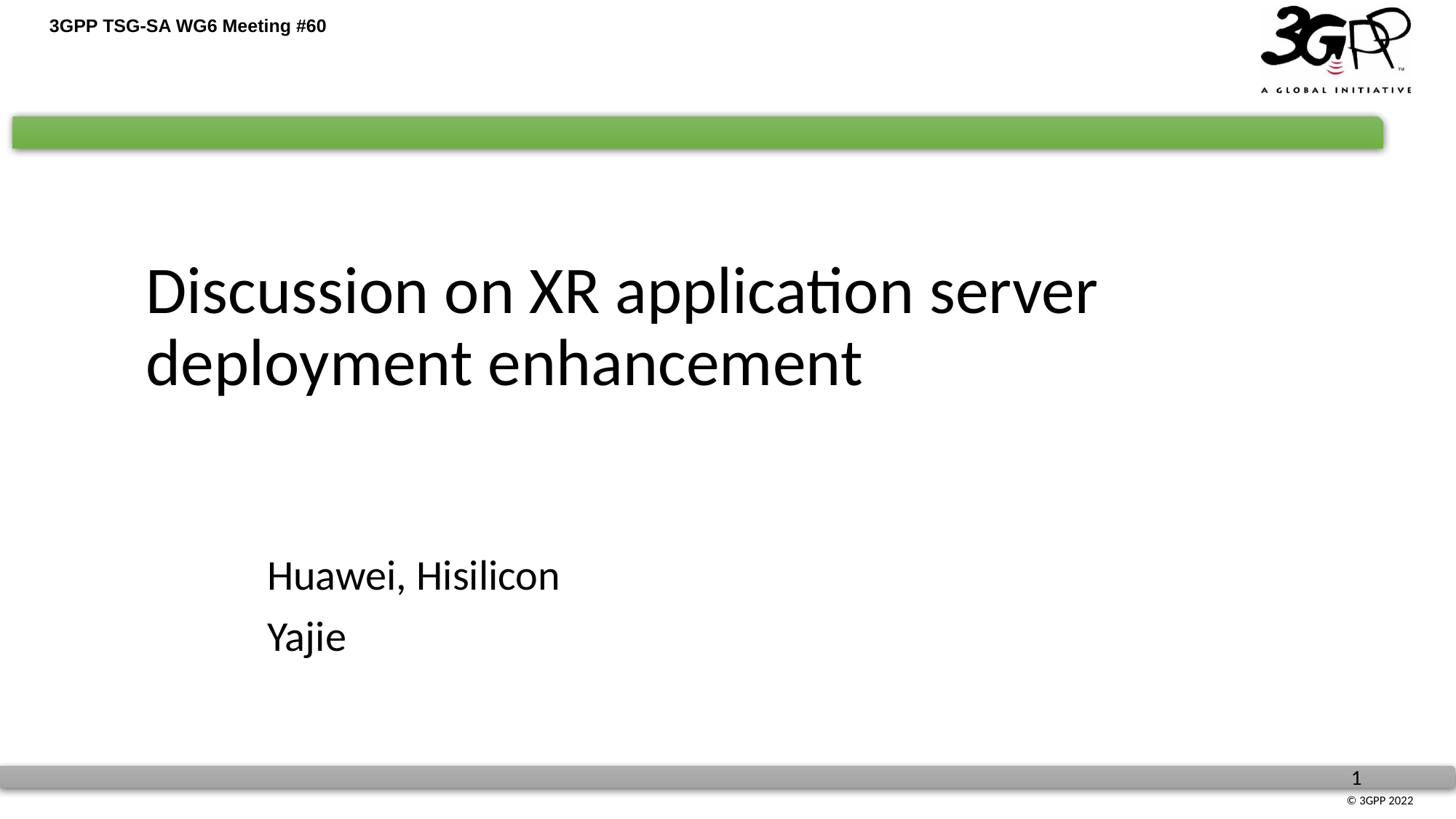

# Discussion on XR application server deployment enhancement
Huawei, Hisilicon
Yajie